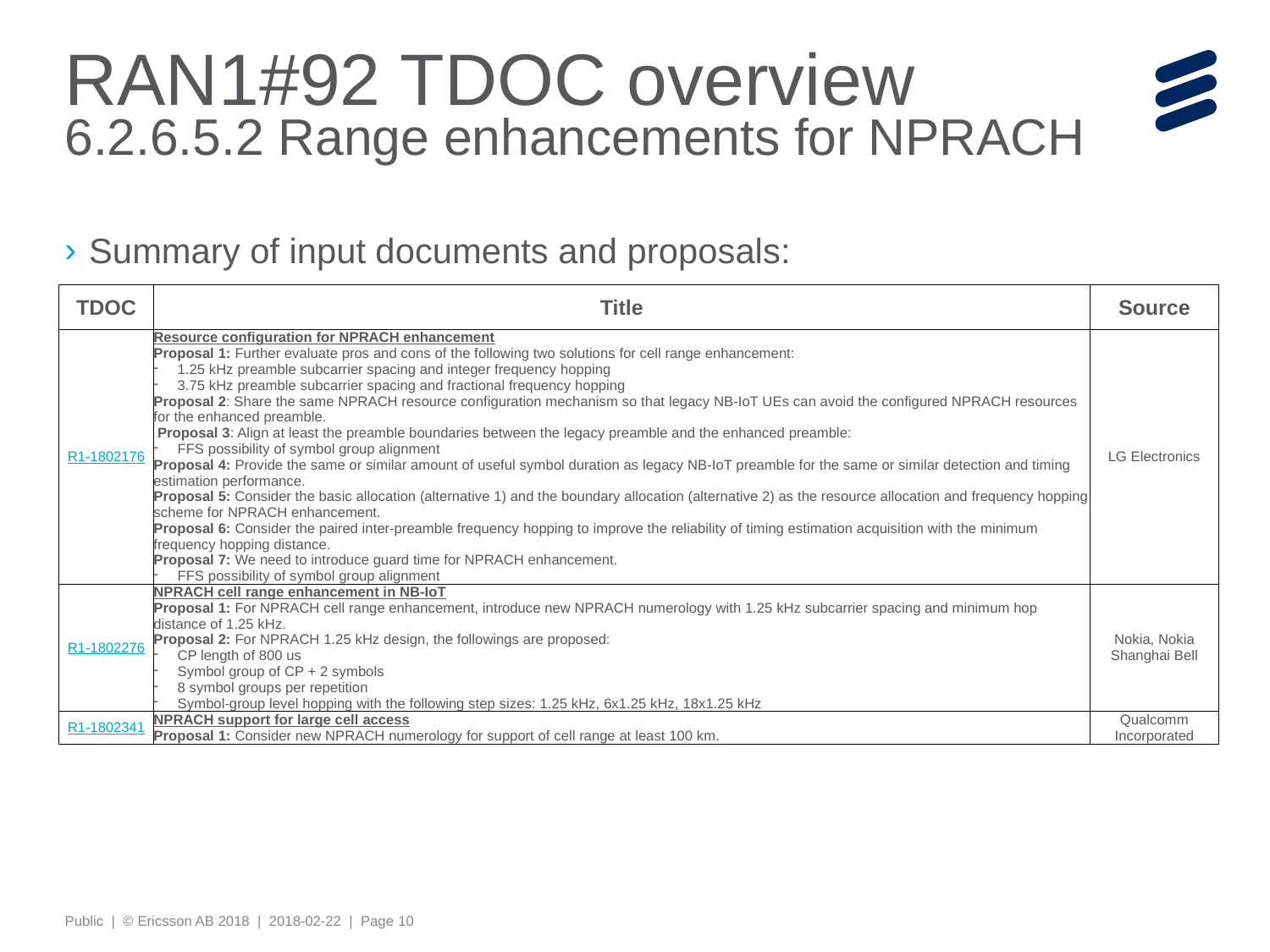

# RAN1#92 TDOC overview 6.2.6.5.2 Range enhancements for NPRACH
Summary of input documents and proposals:
| TDOC | Title | Source |
| --- | --- | --- |
| R1-1802176 | Resource configuration for NPRACH enhancement Proposal 1: Further evaluate pros and cons of the following two solutions for cell range enhancement: 1.25 kHz preamble subcarrier spacing and integer frequency hopping 3.75 kHz preamble subcarrier spacing and fractional frequency hopping Proposal 2: Share the same NPRACH resource configuration mechanism so that legacy NB-IoT UEs can avoid the configured NPRACH resources for the enhanced preamble.  Proposal 3: Align at least the preamble boundaries between the legacy preamble and the enhanced preamble: FFS possibility of symbol group alignment Proposal 4: Provide the same or similar amount of useful symbol duration as legacy NB-IoT preamble for the same or similar detection and timing estimation performance. Proposal 5: Consider the basic allocation (alternative 1) and the boundary allocation (alternative 2) as the resource allocation and frequency hopping scheme for NPRACH enhancement. Proposal 6: Consider the paired inter-preamble frequency hopping to improve the reliability of timing estimation acquisition with the minimum frequency hopping distance. Proposal 7: We need to introduce guard time for NPRACH enhancement. FFS possibility of symbol group alignment | LG Electronics |
| R1-1802276 | NPRACH cell range enhancement in NB-IoT Proposal 1: For NPRACH cell range enhancement, introduce new NPRACH numerology with 1.25 kHz subcarrier spacing and minimum hop distance of 1.25 kHz. Proposal 2: For NPRACH 1.25 kHz design, the followings are proposed: CP length of 800 us Symbol group of CP + 2 symbols 8 symbol groups per repetition Symbol-group level hopping with the following step sizes: 1.25 kHz, 6x1.25 kHz, 18x1.25 kHz | Nokia, Nokia Shanghai Bell |
| R1-1802341 | NPRACH support for large cell access Proposal 1: Consider new NPRACH numerology for support of cell range at least 100 km. | Qualcomm Incorporated |